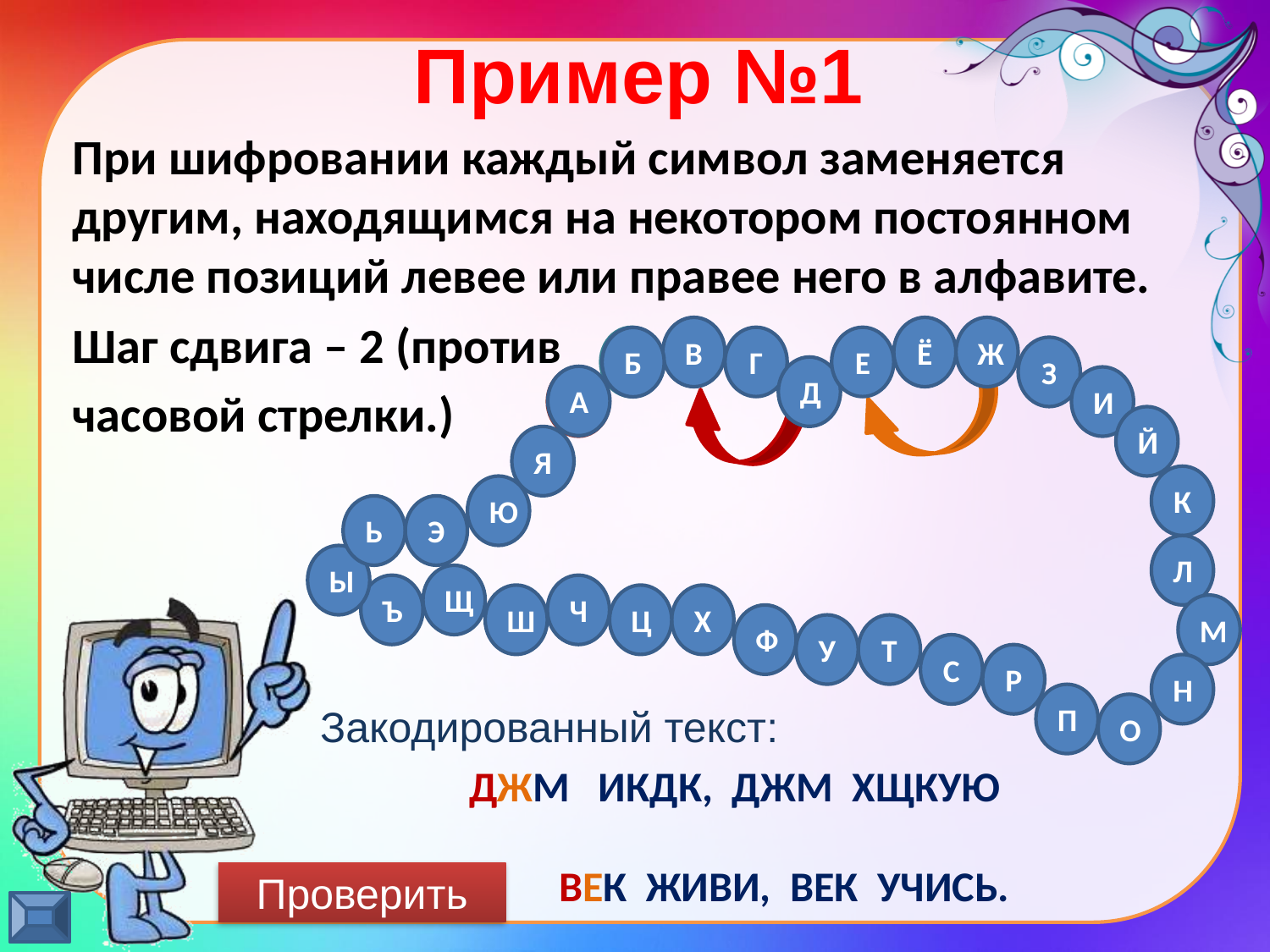

Пример №1
При шифровании каждый символ заменяется другим, находящимся на некотором постоянном числе позиций левее или правее него в алфавите.
Шаг сдвига – 2 (против
часовой стрелки.)
В
Ё
Ж
Б
Г
Е
Б
З
Д
А
А
И
Й
Я
К
Ю
Ь
Э
Л
Ы
Щ
Ъ
Ч
Ш
Ц
Х
М
Ф
У
Т
С
Р
Н
П
О

Закодированный текст:
ДЖМ   ИКДК,  ДЖМ  ХЩКУЮ
ВЕК  ЖИВИ,  ВЕК  УЧИСЬ.
Проверить